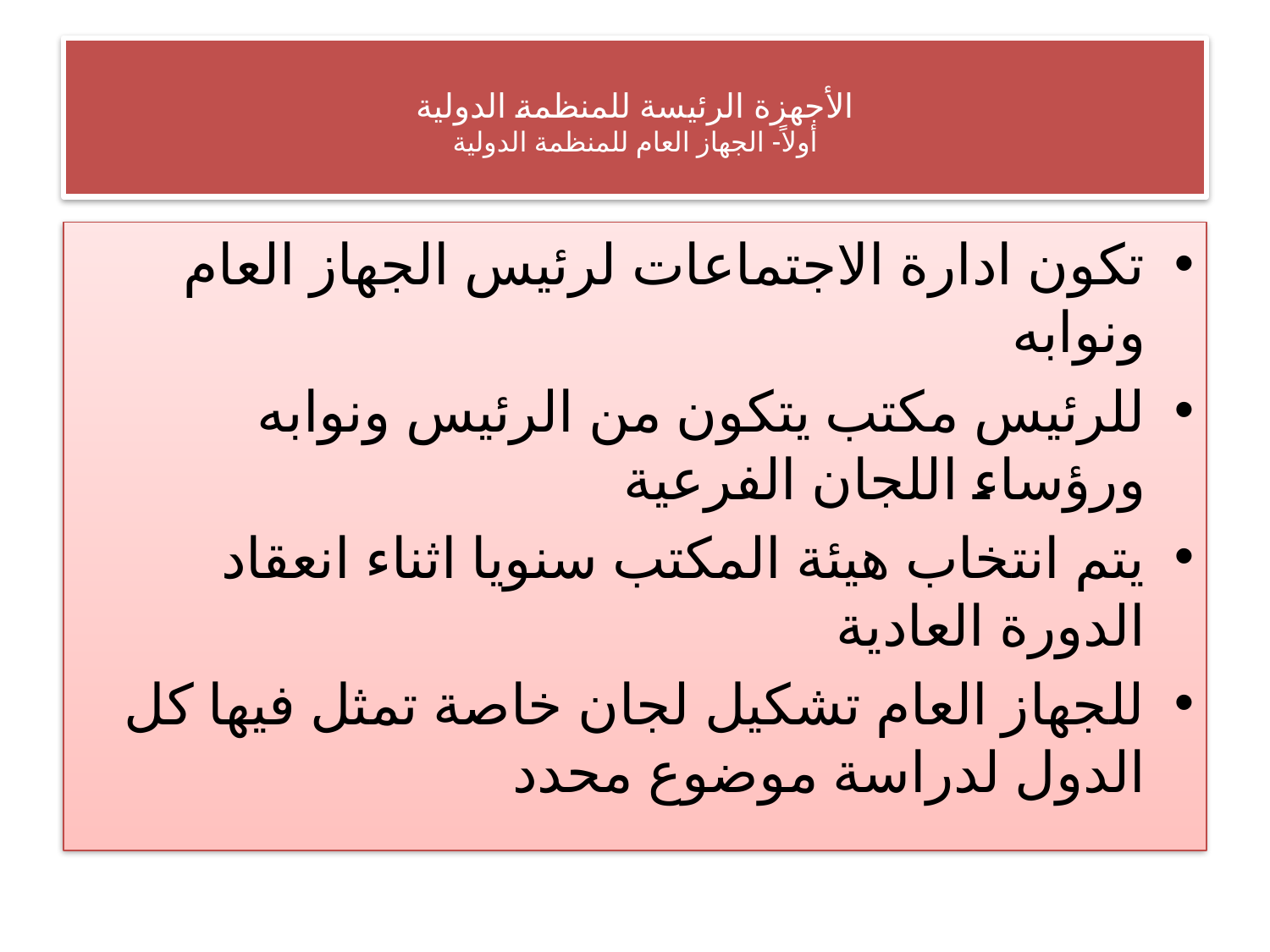

# الأجهزة الرئيسة للمنظمة الدولية أولاً- الجهاز العام للمنظمة الدولية
تكون ادارة الاجتماعات لرئيس الجهاز العام ونوابه
للرئيس مكتب يتكون من الرئيس ونوابه ورؤساء اللجان الفرعية
يتم انتخاب هيئة المكتب سنويا اثناء انعقاد الدورة العادية
للجهاز العام تشكيل لجان خاصة تمثل فيها كل الدول لدراسة موضوع محدد